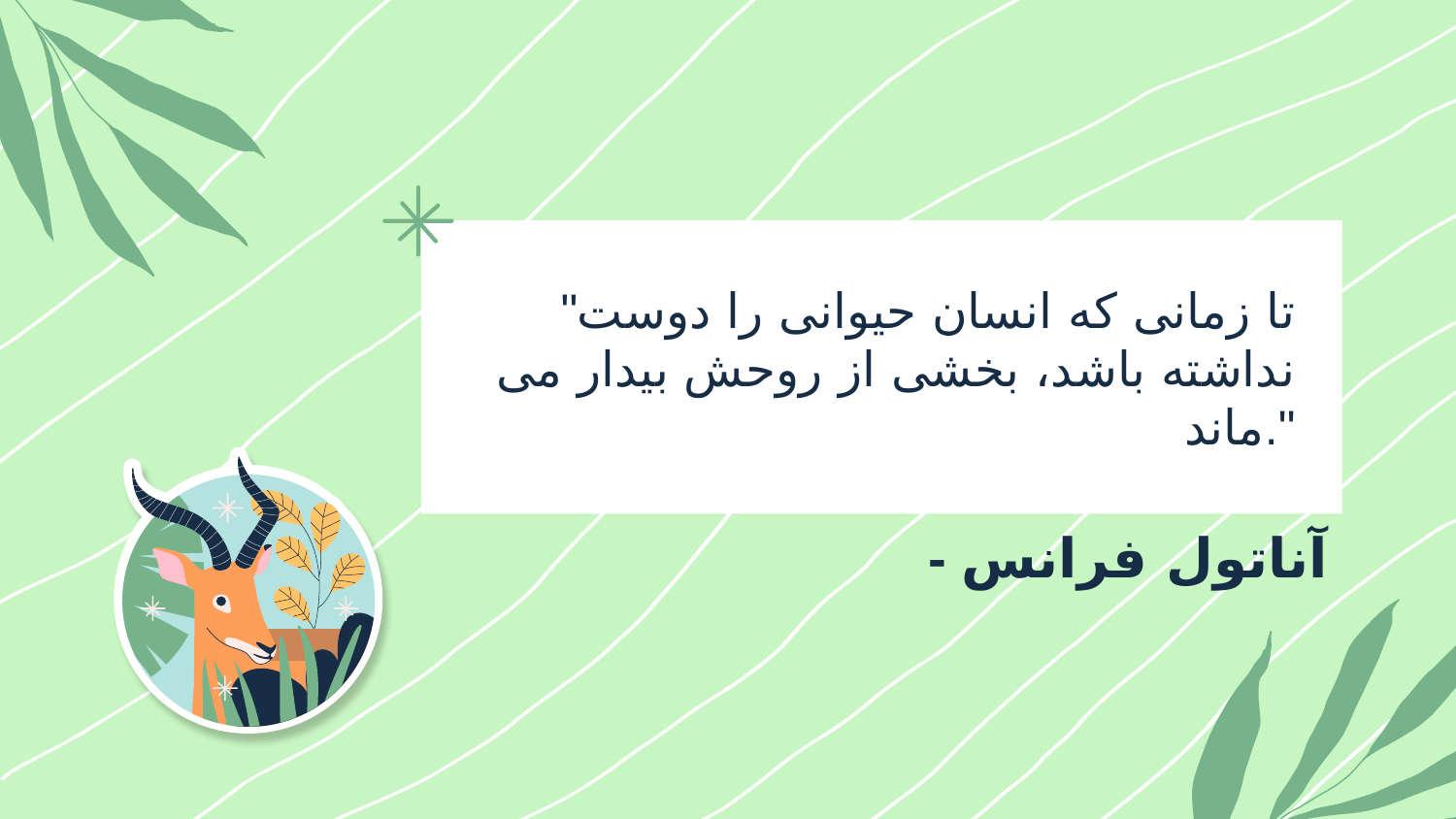

"تا زمانی که انسان حیوانی را دوست نداشته باشد، بخشی از روحش بیدار می ماند."

# - آناتول فرانس